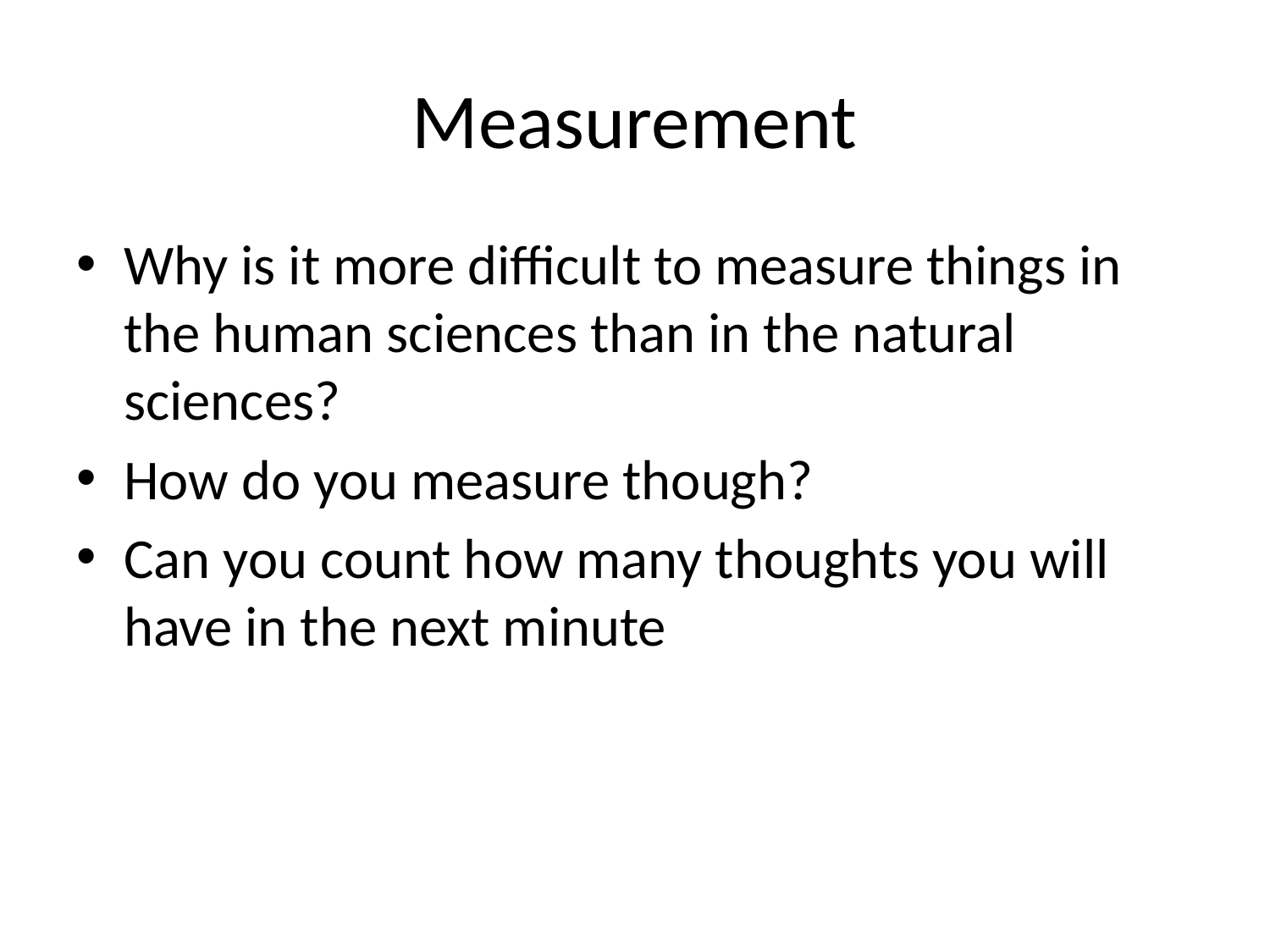

# Measurement
Why is it more difficult to measure things in the human sciences than in the natural sciences?
How do you measure though?
Can you count how many thoughts you will have in the next minute